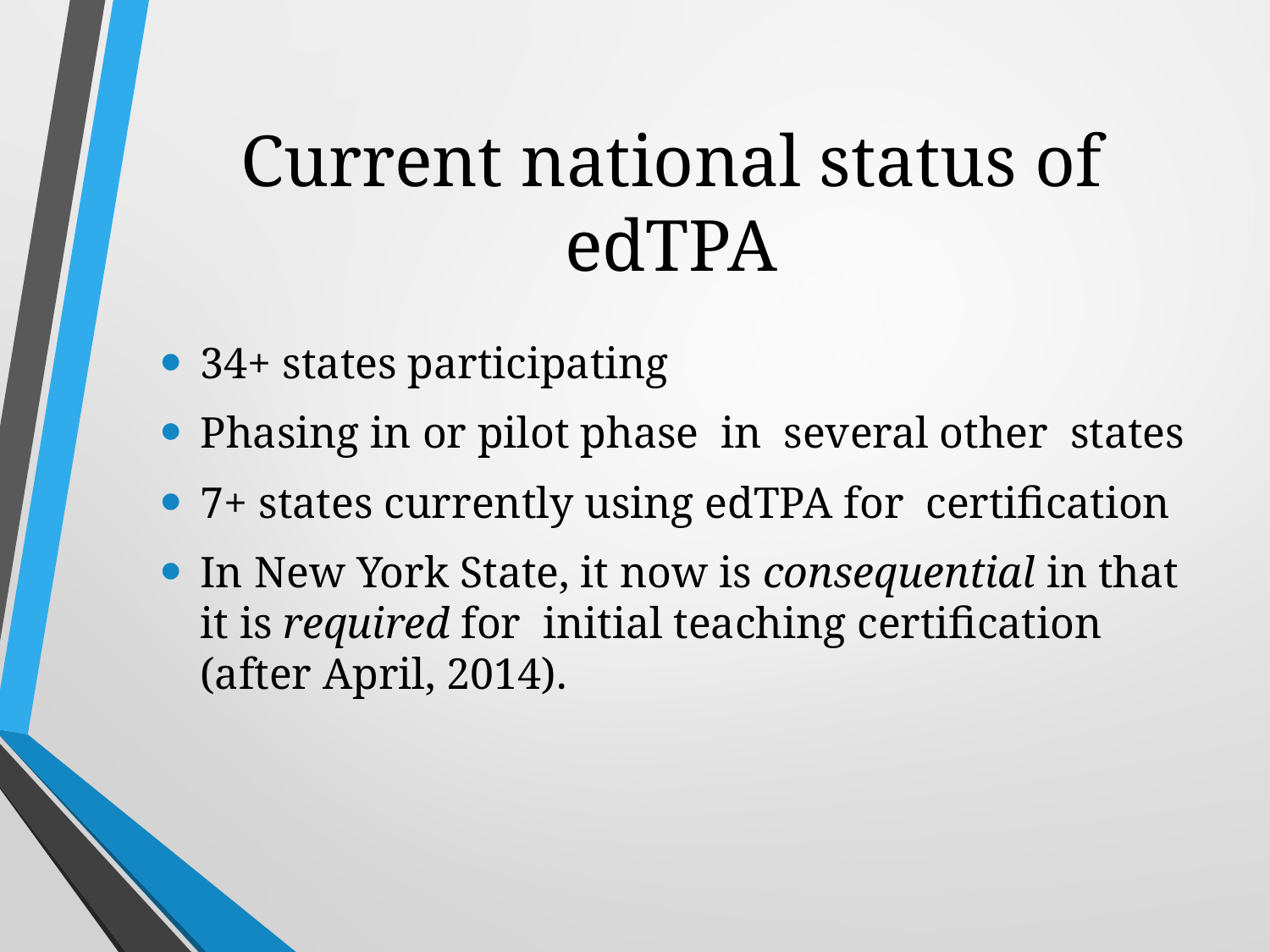

# Current national status of edTPA
34+ states participating
Phasing in or pilot phase  in  several other  states
7+ states currently using edTPA for  certification
In New York State, it now is consequential in that it is required for  initial teaching certification (after April, 2014).